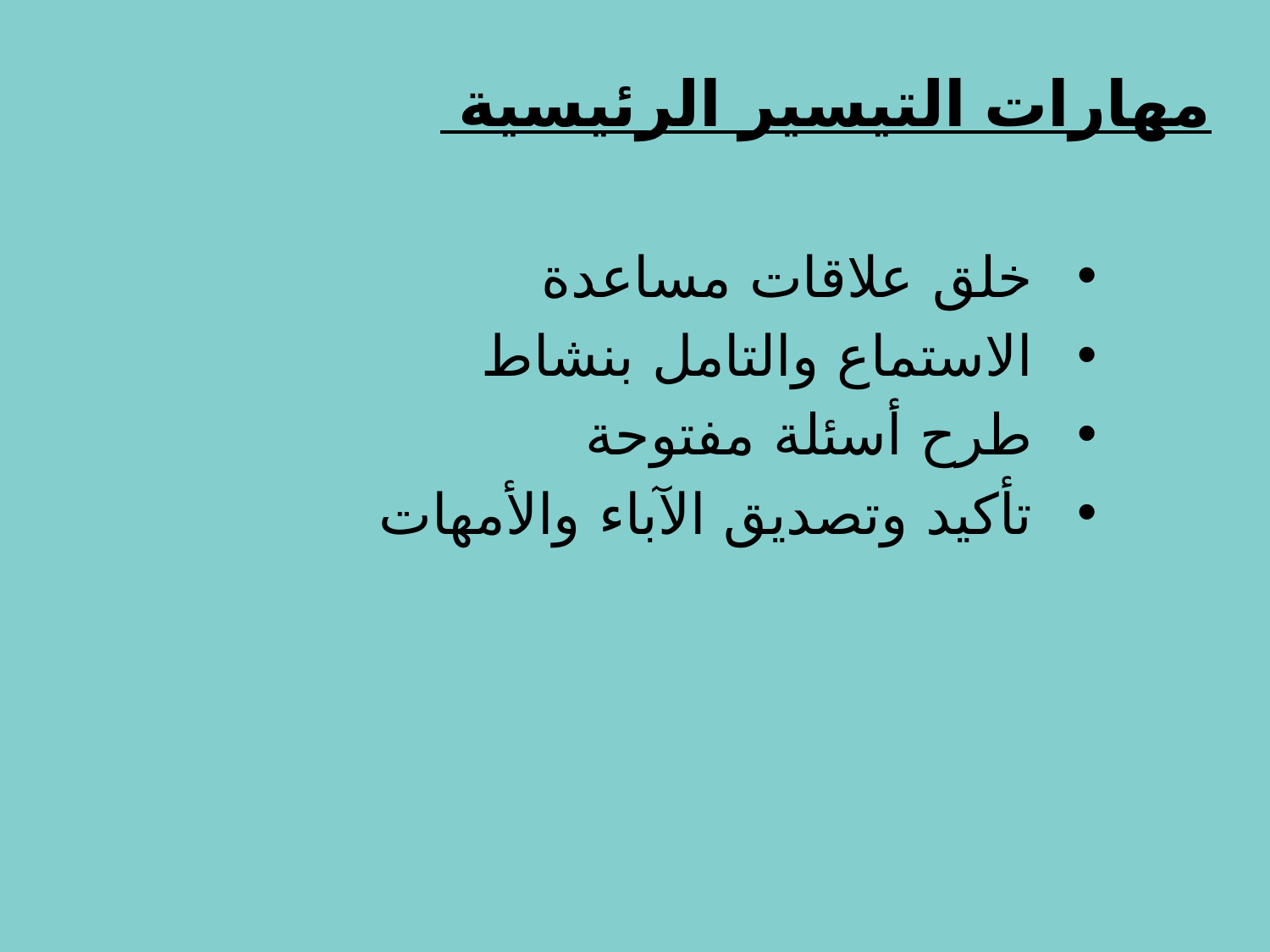

# مهارات التيسير الرئيسية
خلق علاقات مساعدة
الاستماع والتامل بنشاط
طرح أسئلة مفتوحة
تأكيد وتصديق الآباء والأمهات